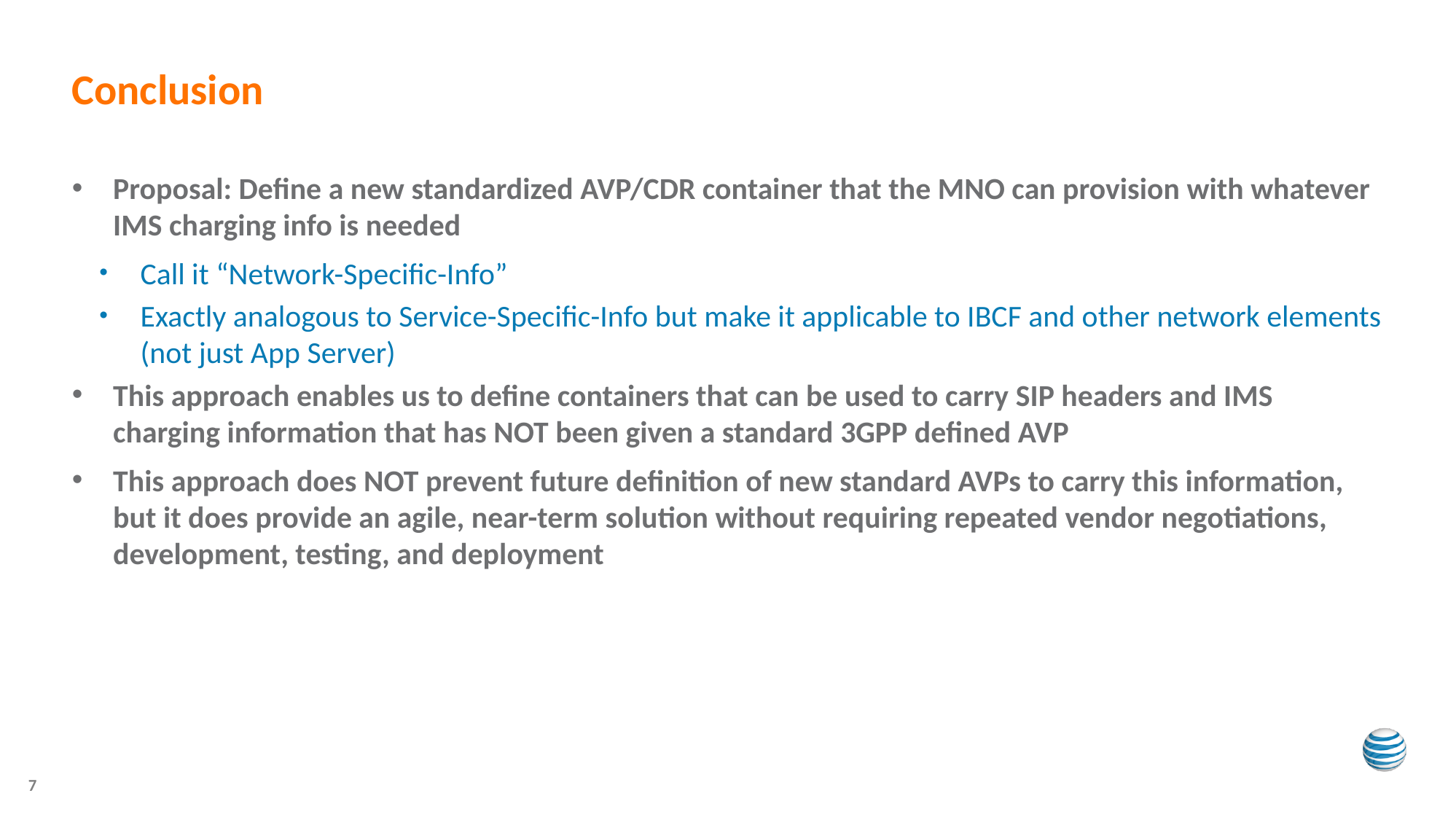

# Conclusion
Proposal: Define a new standardized AVP/CDR container that the MNO can provision with whatever IMS charging info is needed
Call it “Network-Specific-Info”
Exactly analogous to Service-Specific-Info but make it applicable to IBCF and other network elements (not just App Server)
This approach enables us to define containers that can be used to carry SIP headers and IMS charging information that has NOT been given a standard 3GPP defined AVP
This approach does NOT prevent future definition of new standard AVPs to carry this information, but it does provide an agile, near-term solution without requiring repeated vendor negotiations, development, testing, and deployment
7